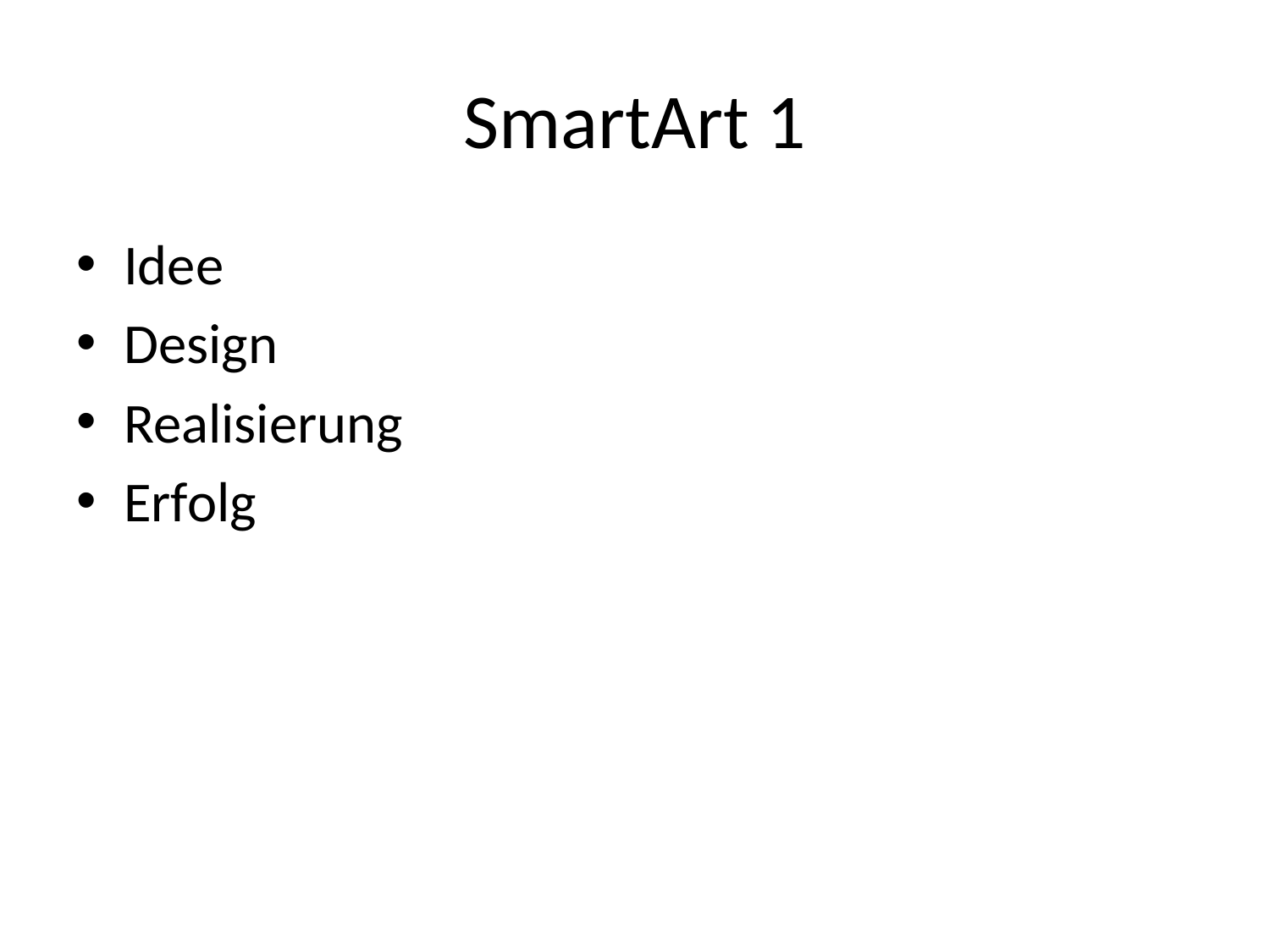

# SmartArt 1
Idee
Design
Realisierung
Erfolg